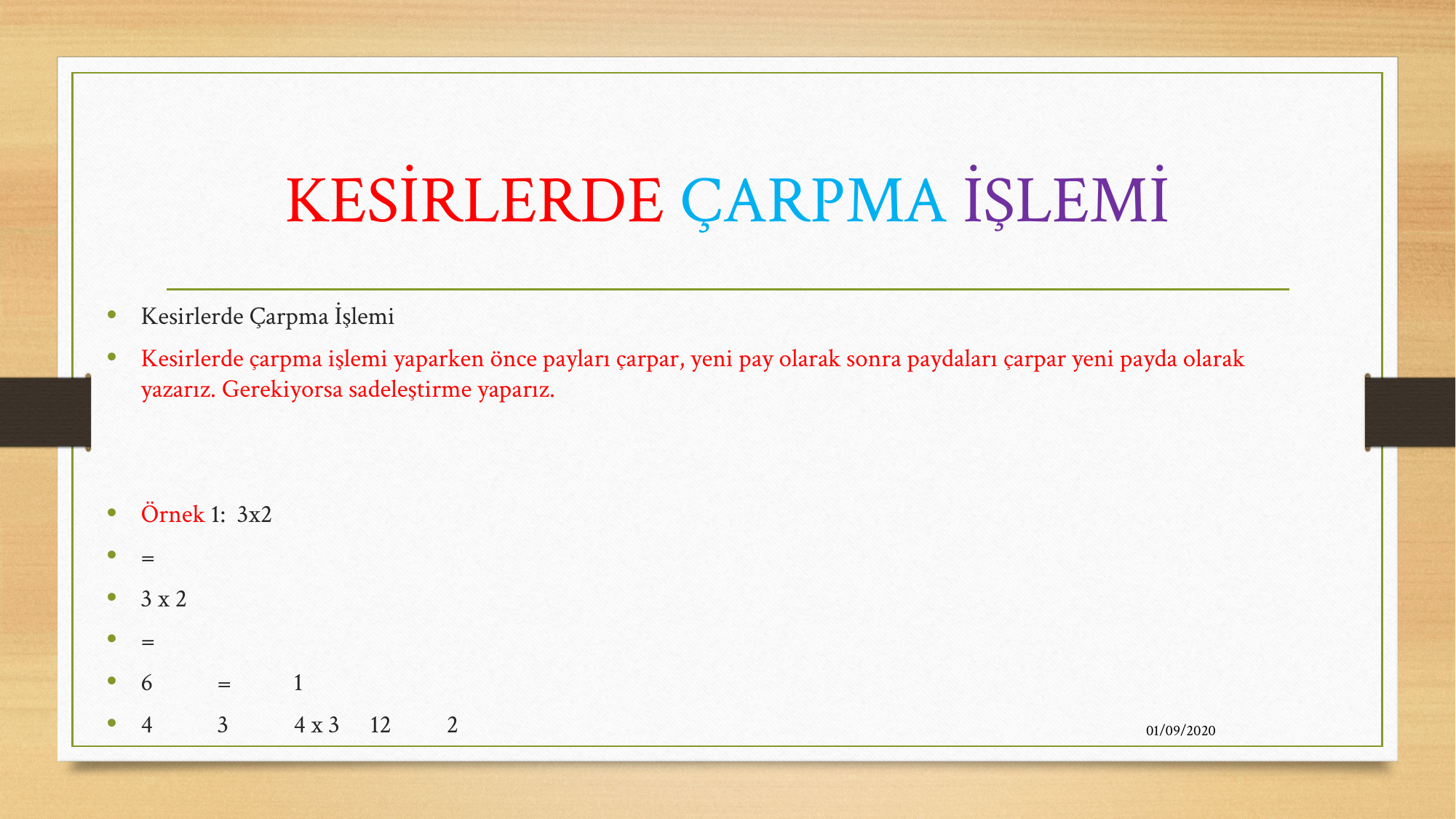

# KESİRLERDE ÇARPMA İŞLEMİ
Kesirlerde Çarpma İşlemi
Kesirlerde çarpma işlemi yaparken önce payları çarpar, yeni pay olarak sonra paydaları çarpar yeni payda olarak yazarız. Gerekiyorsa sadeleştirme yaparız.

Örnek 1:  3x2
=
3 x 2
=
6	=	1
4	3	4 x 3	12	2

01/09/2020